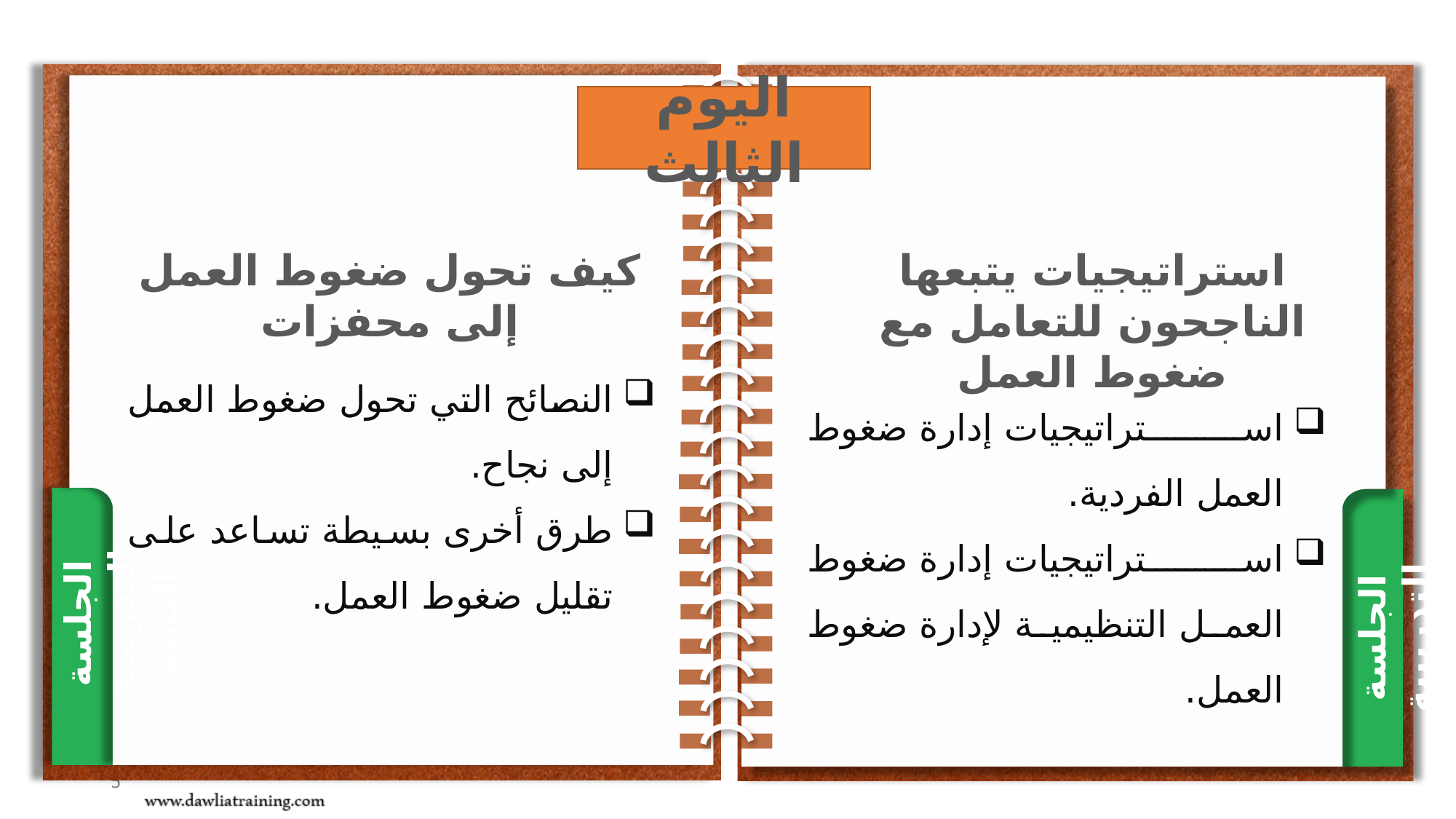

اليوم الثالث
استراتيجيات يتبعها الناجحون للتعامل مع ضغوط العمل
كيف تحول ضغوط العمل إلى محفزات
النصائح التي تحول ضغوط العمل إلى نجاح.
طرق أخرى بسيطة تساعد على تقليل ضغوط العمل.
استراتيجيات إدارة ضغوط العمل الفردية.
استراتيجيات إدارة ضغوط العمل التنظيمية لإدارة ضغوط العمل.
الجلسة التدريبية الثانية
الجلسة التدريبية الأولى
5